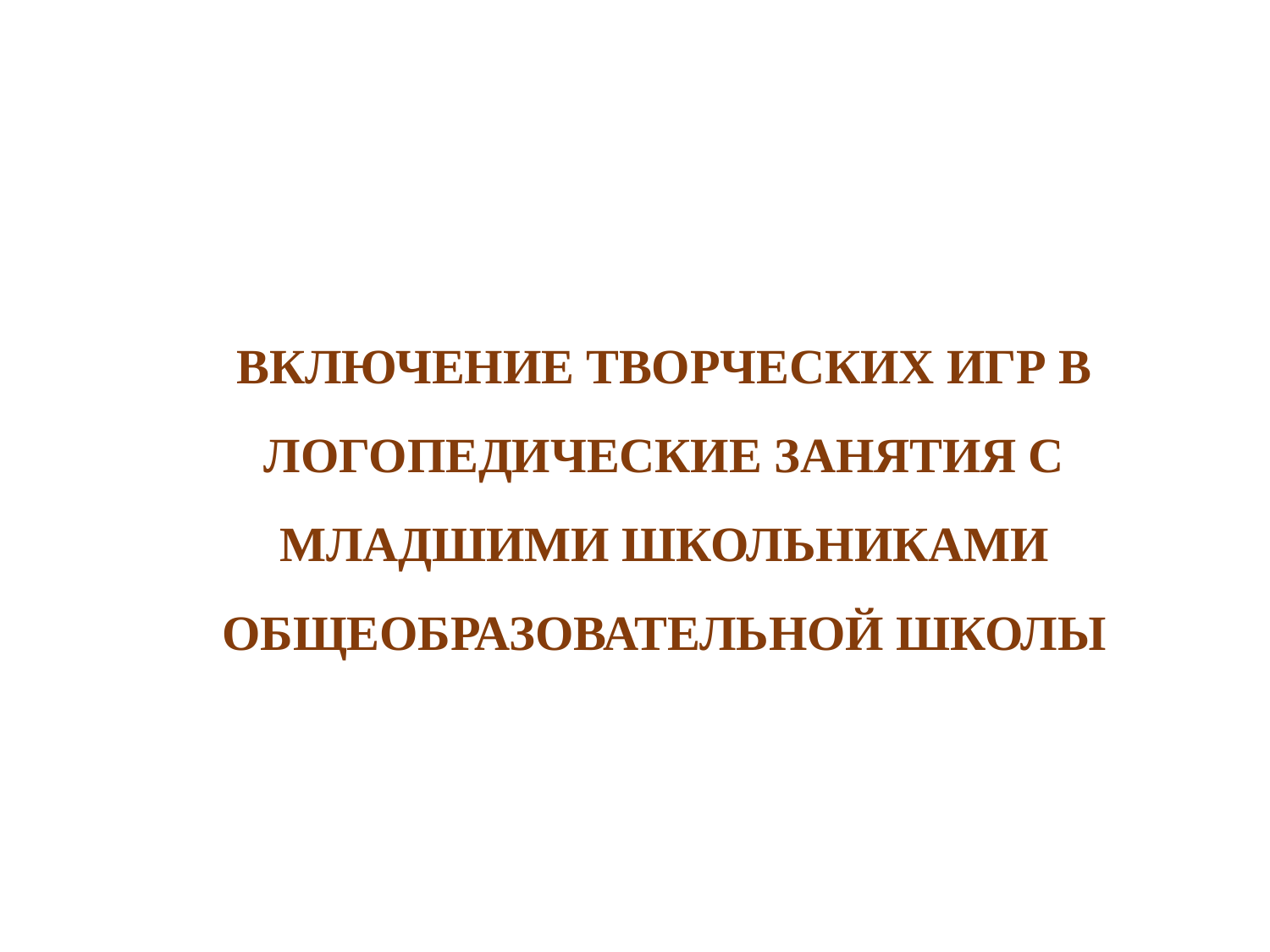

# ВКЛЮЧЕНИЕ ТВОРЧЕСКИХ ИГР В ЛОГОПЕДИЧЕСКИЕ ЗАНЯТИЯ С МЛАДШИМИ ШКОЛЬНИКАМИ ОБЩЕОБРАЗОВАТЕЛЬНОЙ ШКОЛЫ